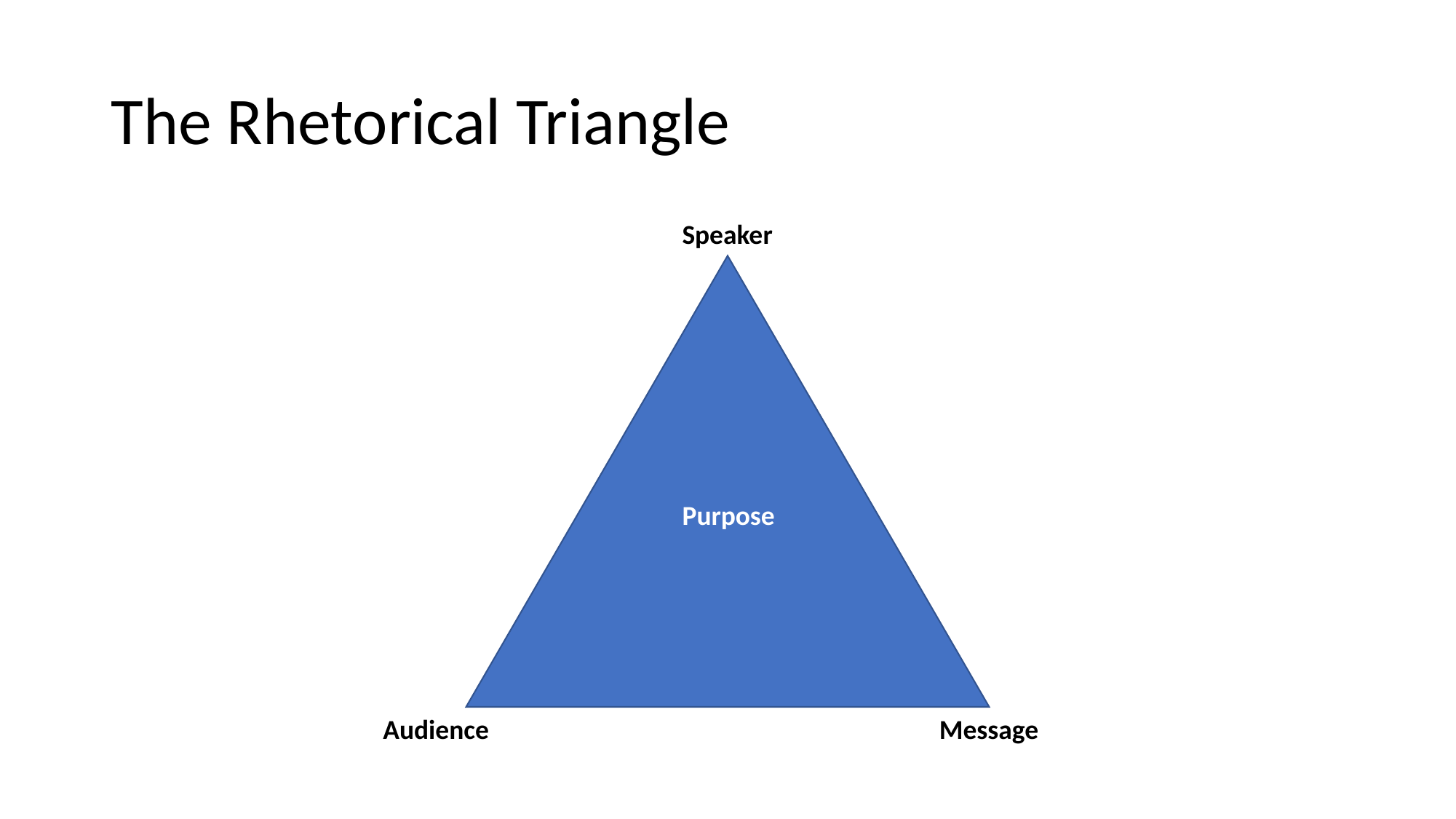

# The Rhetorical Triangle
Speaker

Purpose
Audience
Message